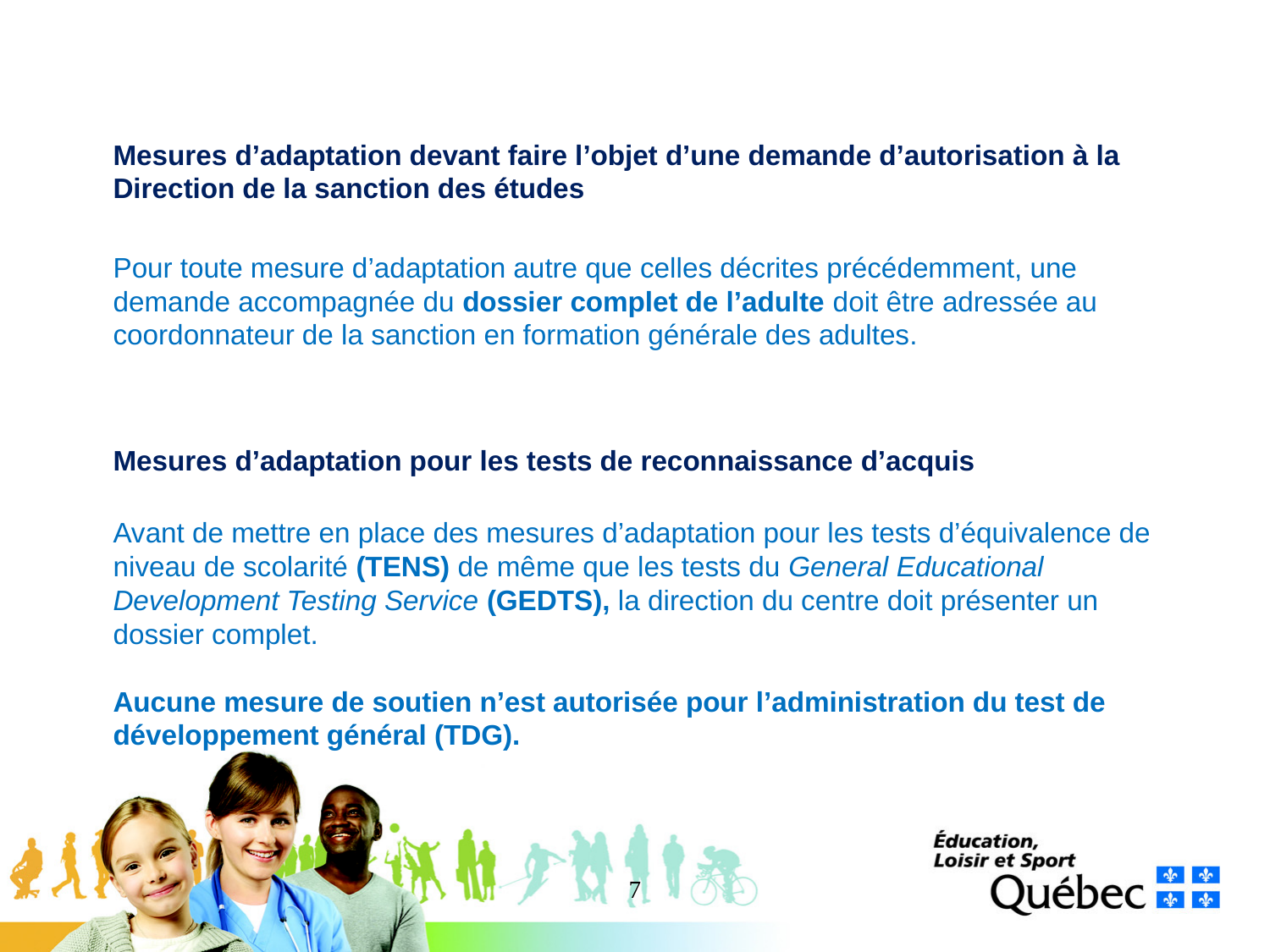

Mesures d’adaptation devant faire l’objet d’une demande d’autorisation à la Direction de la sanction des études

Pour toute mesure d’adaptation autre que celles décrites précédemment, une demande accompagnée du dossier complet de l’adulte doit être adressée au coordonnateur de la sanction en formation générale des adultes.

# Mesures d’adaptation pour les tests de reconnaissance d’acquis Avant de mettre en place des mesures d’adaptation pour les tests d’équivalence de niveau de scolarité (TENS) de même que les tests du General Educational Development Testing Service (GEDTS), la direction du centre doit présenter un dossier complet. Aucune mesure de soutien n’est autorisée pour l’administration du test de développement général (TDG).
7